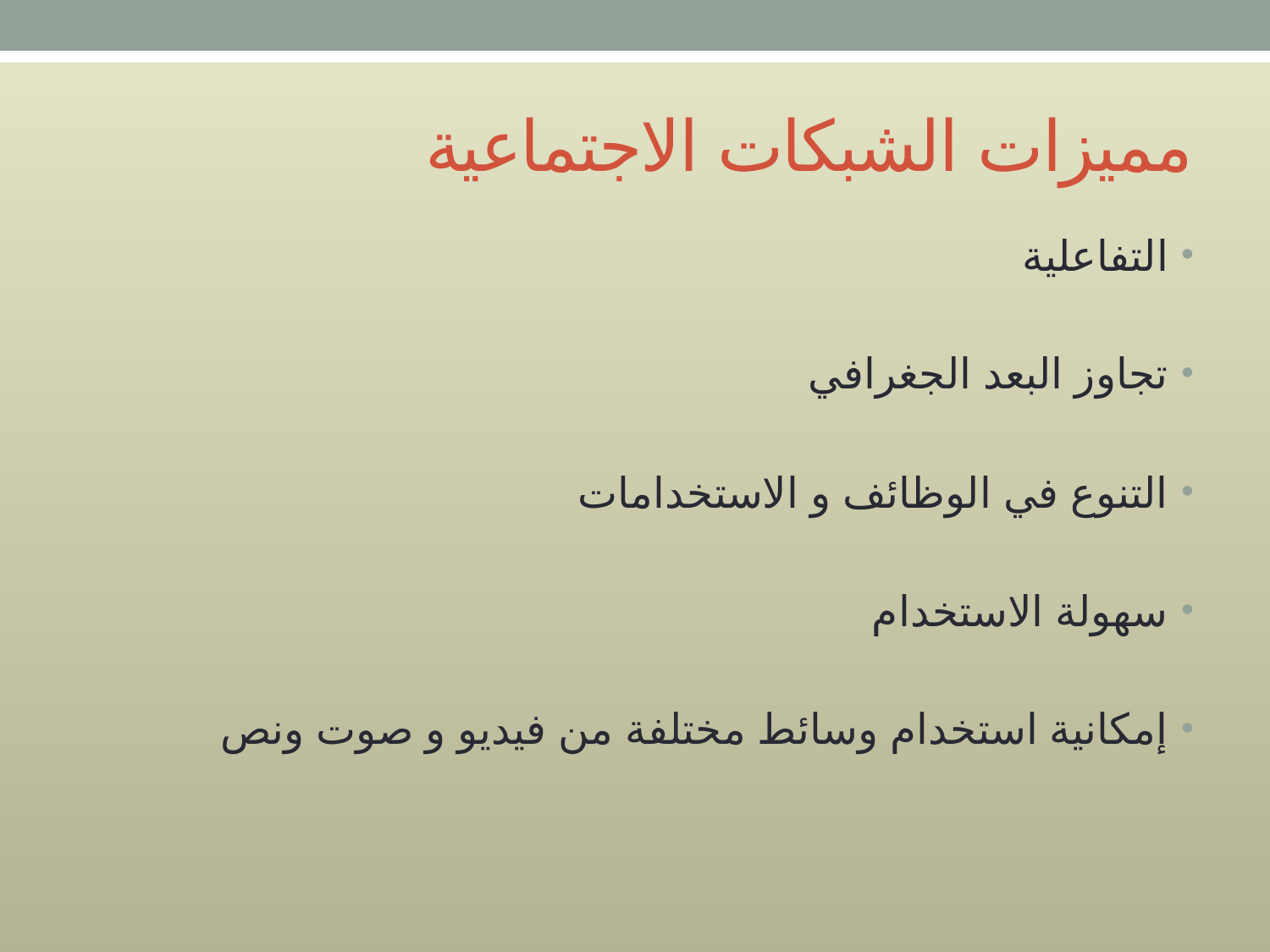

# مميزات الشبكات الاجتماعية
التفاعلية

تجاوز البعد الجغرافي

التنوع في الوظائف و الاستخدامات

سهولة الاستخدام

إمكانية استخدام وسائط مختلفة من فيديو و صوت ونص